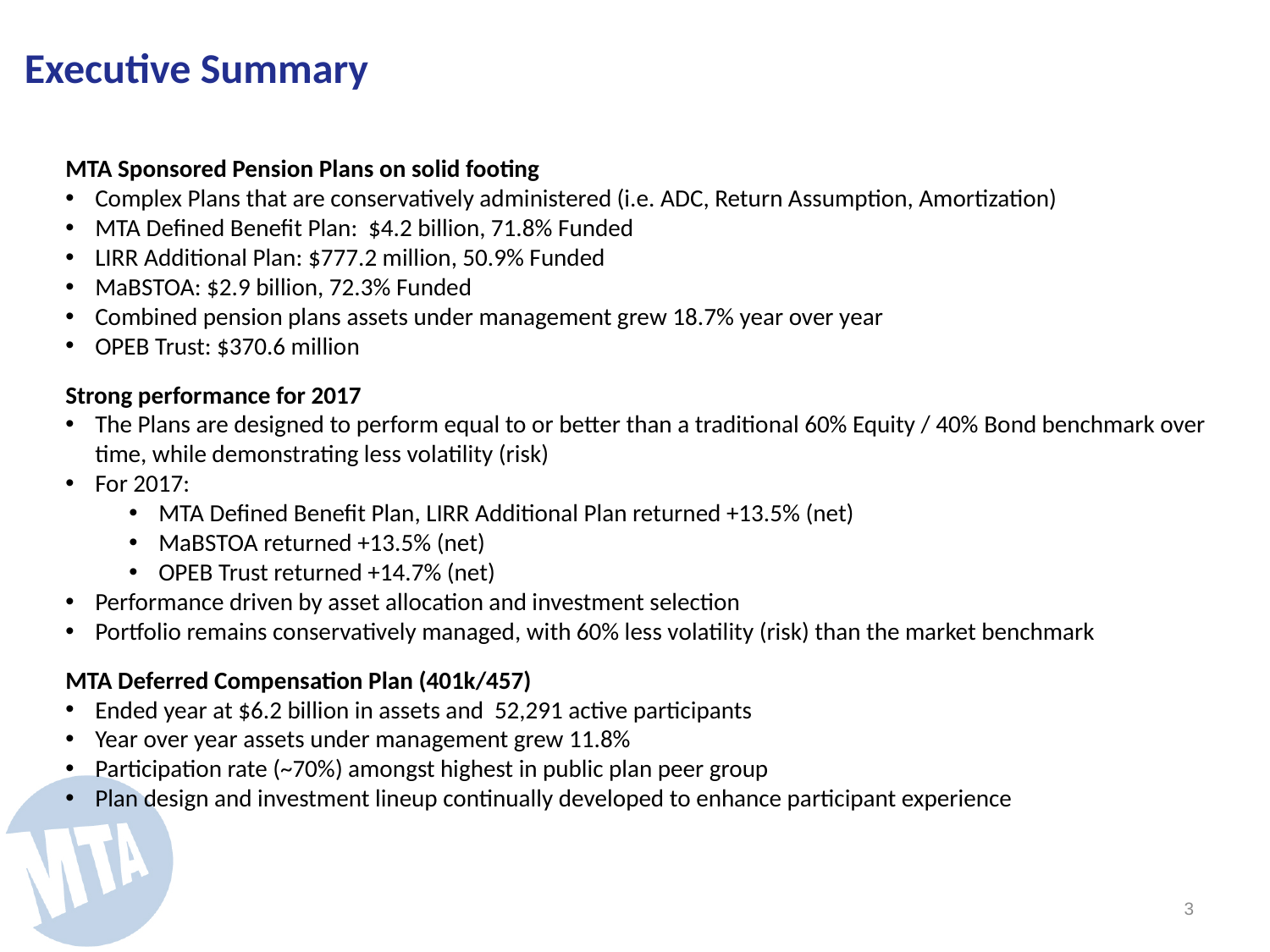

Executive Summary
MTA Sponsored Pension Plans on solid footing
Complex Plans that are conservatively administered (i.e. ADC, Return Assumption, Amortization)
MTA Defined Benefit Plan:  $4.2 billion, 71.8% Funded
LIRR Additional Plan: $777.2 million, 50.9% Funded
MaBSTOA: $2.9 billion, 72.3% Funded
Combined pension plans assets under management grew 18.7% year over year
OPEB Trust: $370.6 million

Strong performance for 2017
The Plans are designed to perform equal to or better than a traditional 60% Equity / 40% Bond benchmark over time, while demonstrating less volatility (risk)
For 2017:
MTA Defined Benefit Plan, LIRR Additional Plan returned +13.5% (net)
MaBSTOA returned +13.5% (net)
OPEB Trust returned +14.7% (net)
Performance driven by asset allocation and investment selection
Portfolio remains conservatively managed, with 60% less volatility (risk) than the market benchmark

MTA Deferred Compensation Plan (401k/457)
Ended year at $6.2 billion in assets and  52,291 active participants
Year over year assets under management grew 11.8%
Participation rate (~70%) amongst highest in public plan peer group
Plan design and investment lineup continually developed to enhance participant experience
3